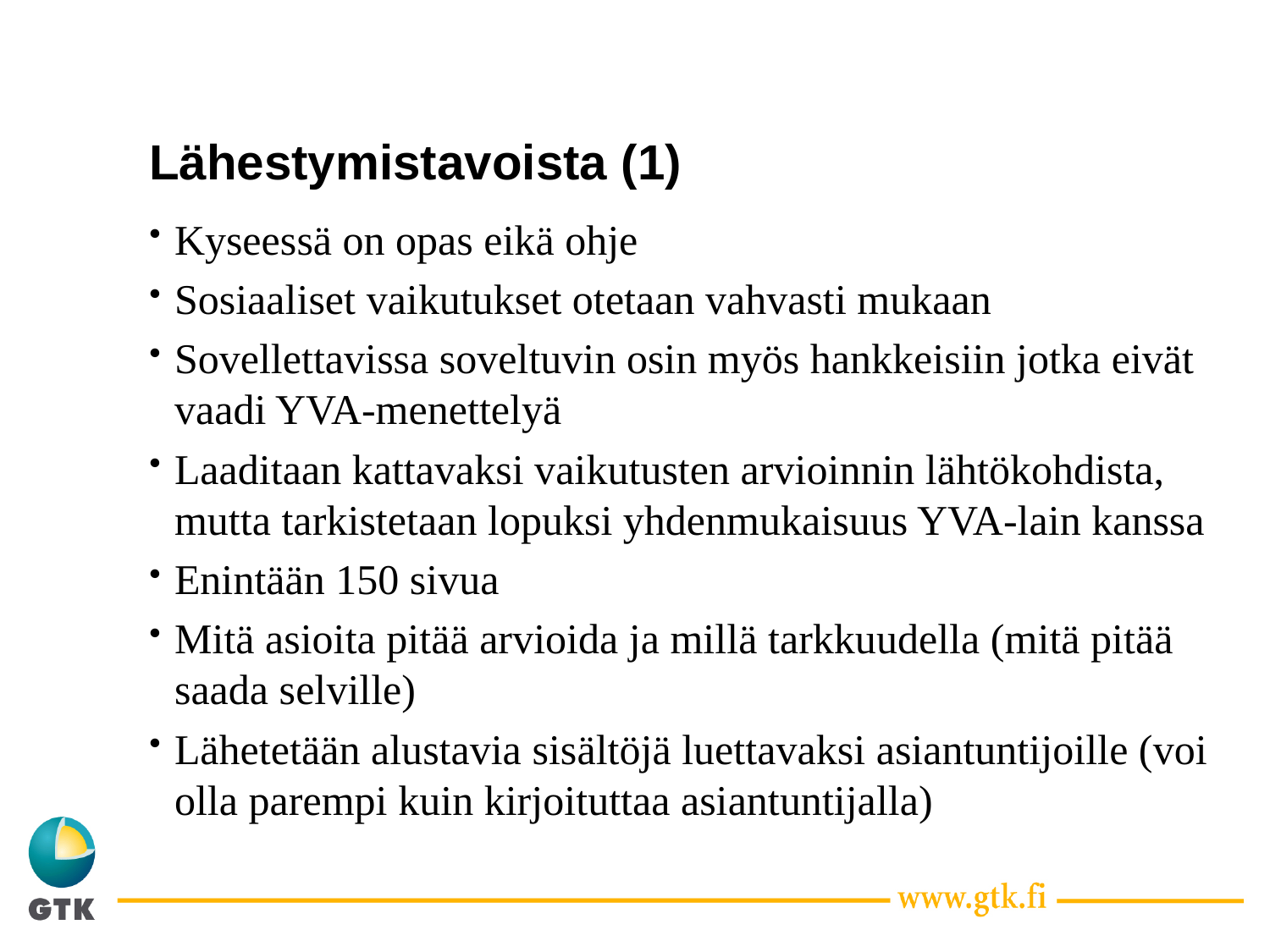

# Lähestymistavoista (1)
Kyseessä on opas eikä ohje
Sosiaaliset vaikutukset otetaan vahvasti mukaan
Sovellettavissa soveltuvin osin myös hankkeisiin jotka eivät vaadi YVA-menettelyä
Laaditaan kattavaksi vaikutusten arvioinnin lähtökohdista, mutta tarkistetaan lopuksi yhdenmukaisuus YVA-lain kanssa
Enintään 150 sivua
Mitä asioita pitää arvioida ja millä tarkkuudella (mitä pitää saada selville)
Lähetetään alustavia sisältöjä luettavaksi asiantuntijoille (voi olla parempi kuin kirjoituttaa asiantuntijalla)